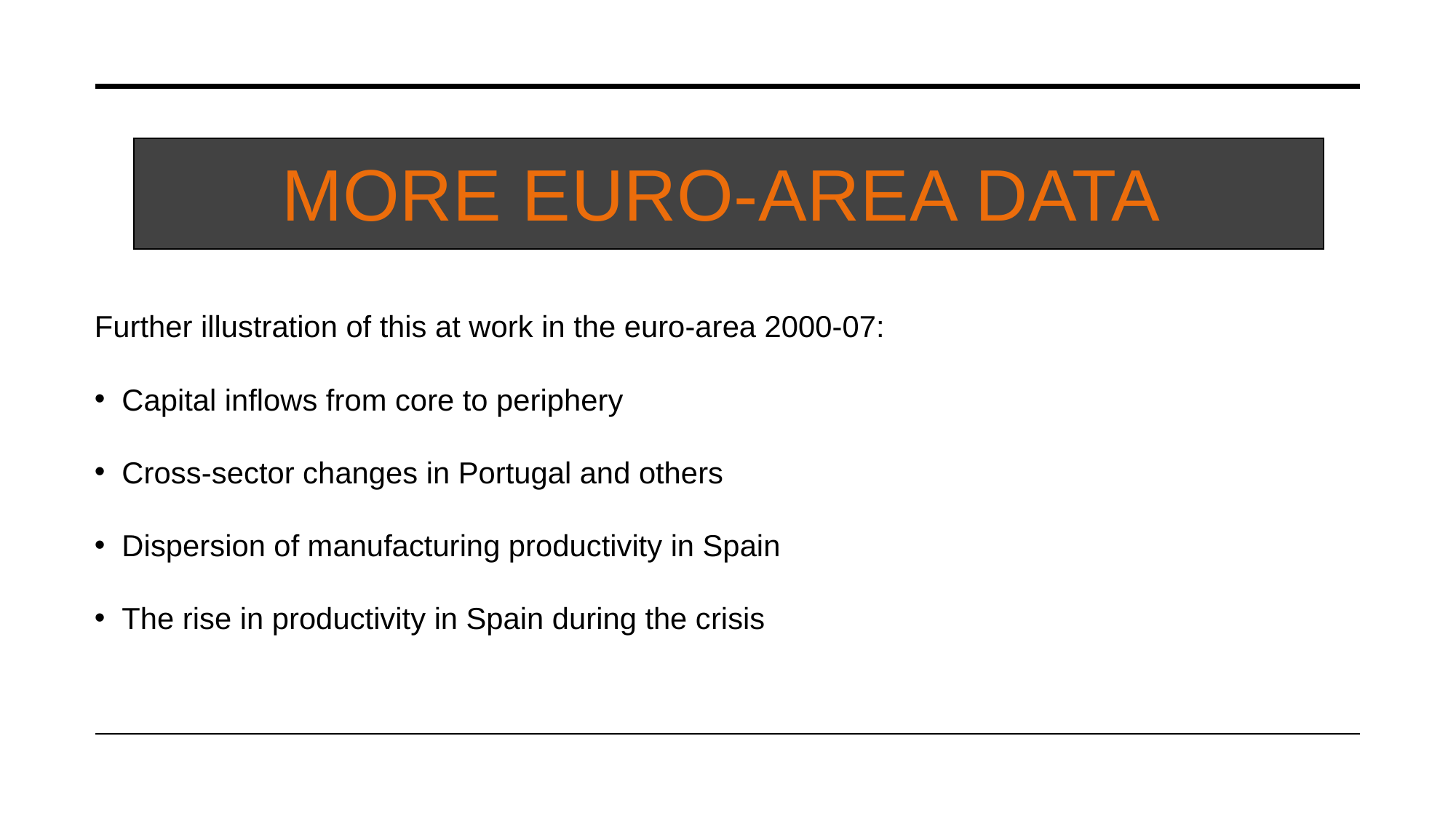

# More euro-area data

Further illustration of this at work in the euro-area 2000-07:
Capital inflows from core to periphery
Cross-sector changes in Portugal and others
Dispersion of manufacturing productivity in Spain
The rise in productivity in Spain during the crisis